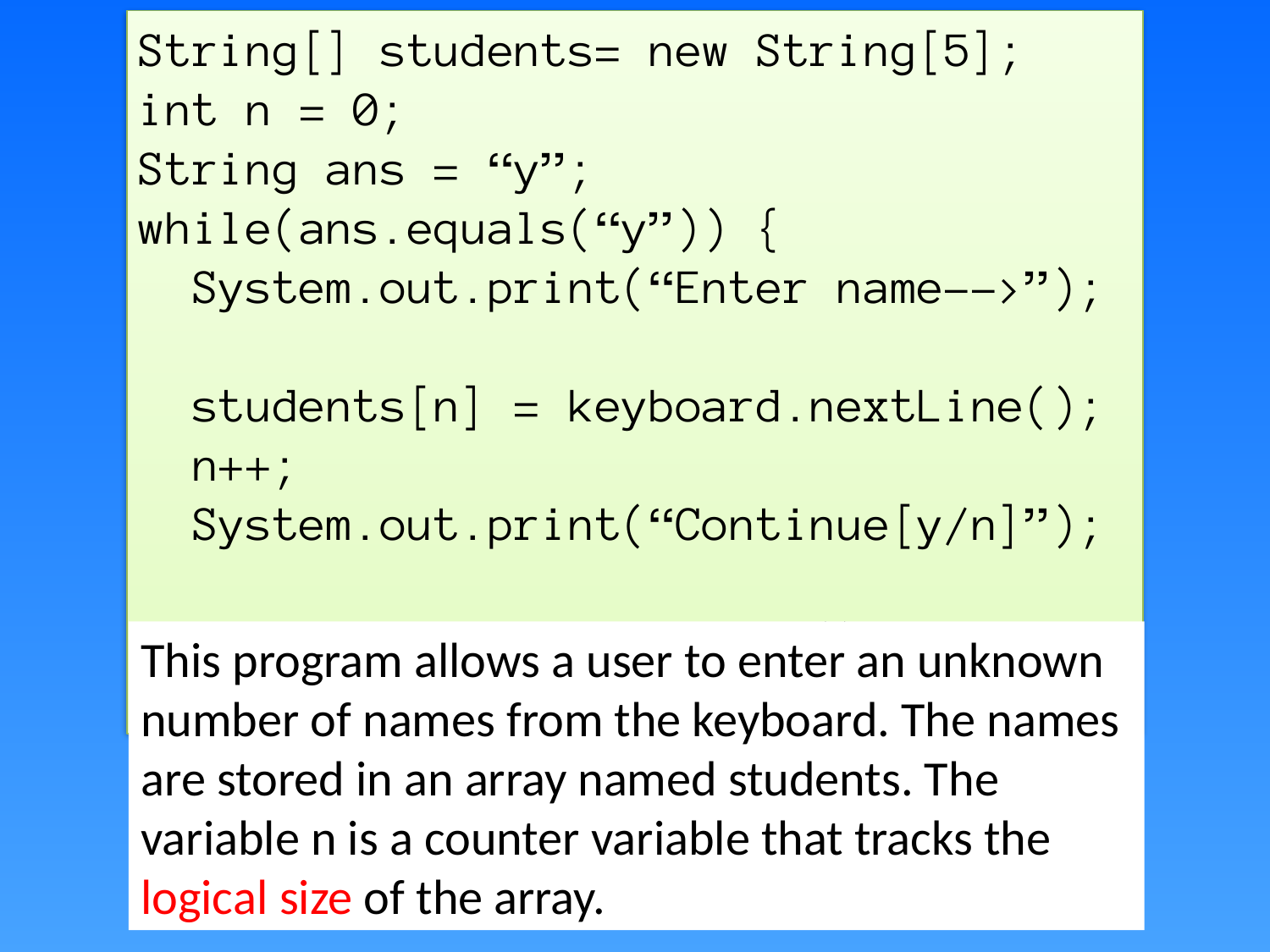

String[] students= new String[5];
int n = 0;
String ans = “y”;
while(ans.equals(“y”)) {
  System.out.print(“Enter name-->”);
  students[n] = keyboard.nextLine();
  n++;
  System.out.print(“Continue[y/n]”);
  ans = keyboard.nextLine();
}
This program allows a user to enter an unknown number of names from the keyboard. The names are stored in an array named students. The variable n is a counter variable that tracks the logical size of the array.